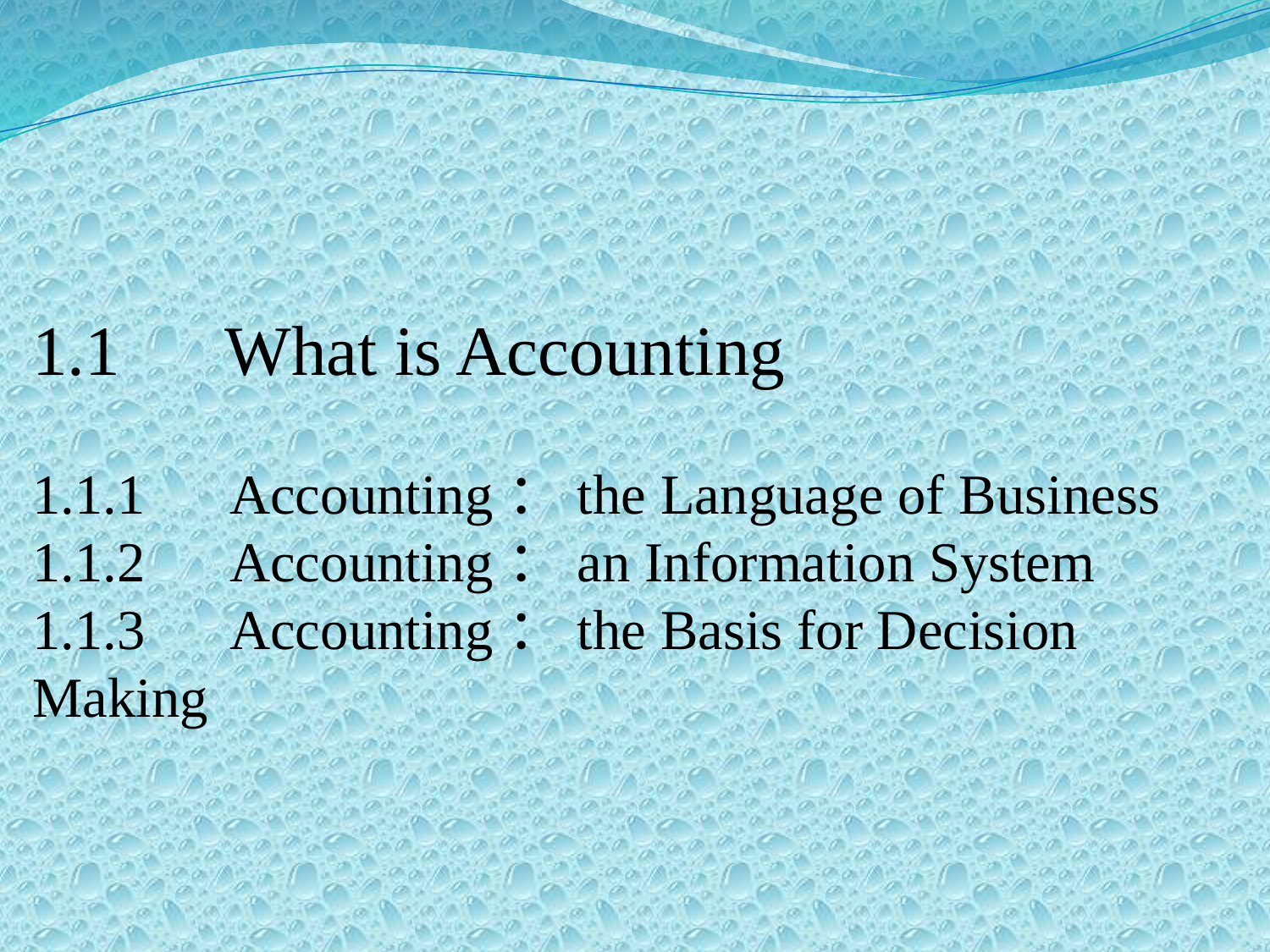

1.1　What is Accounting

1.1.1　Accounting：the Language of Business
1.1.2　Accounting：an Information System
1.1.3　Accounting：the Basis for Decision Making